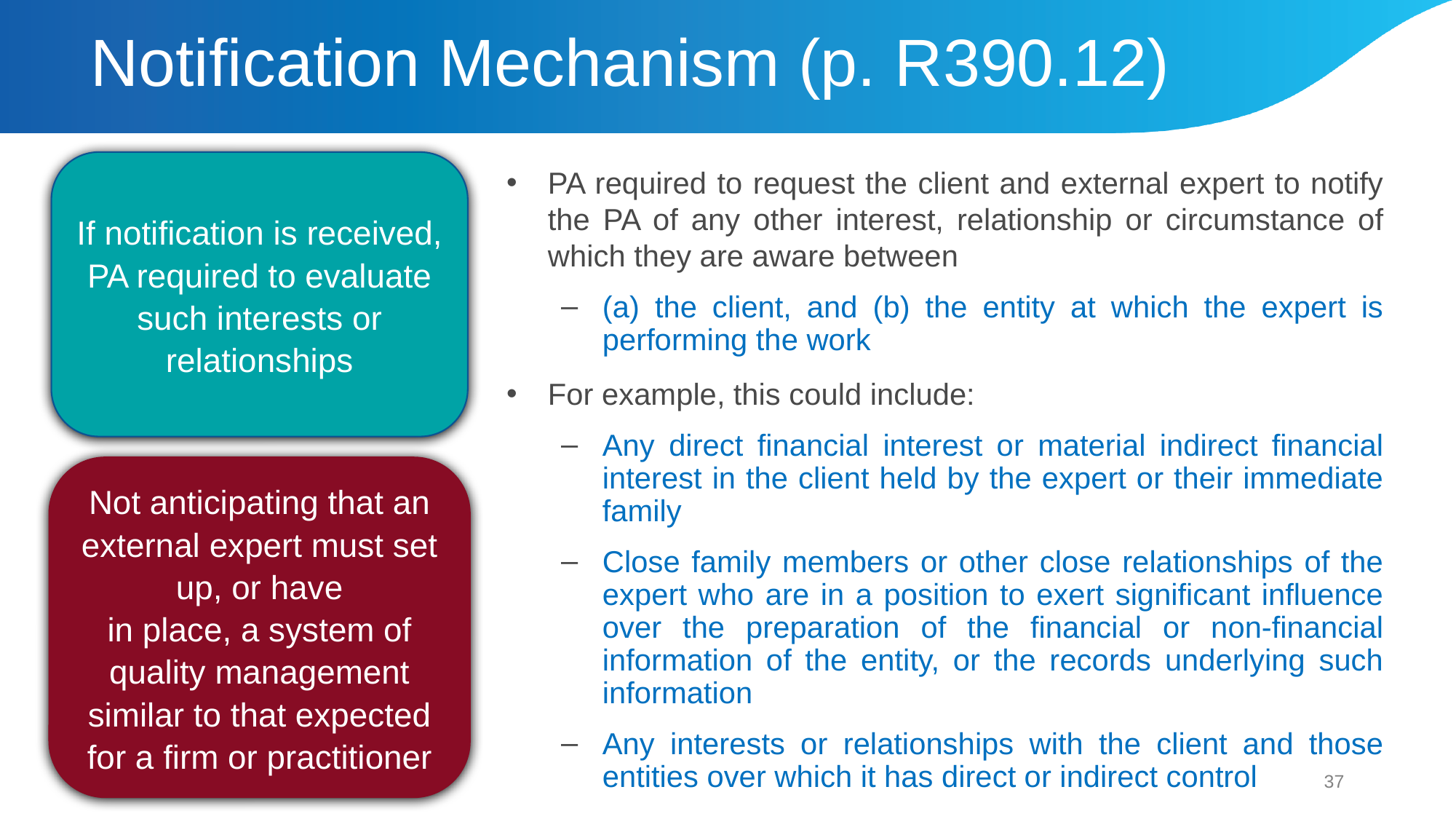

# Notification Mechanism (p. R390.12)
If notification is received, PA required to evaluate such interests or relationships
PA required to request the client and external expert to notify the PA of any other interest, relationship or circumstance of which they are aware between
(a) the client, and (b) the entity at which the expert is performing the work
For example, this could include:
Any direct financial interest or material indirect financial interest in the client held by the expert or their immediate family
Close family members or other close relationships of the expert who are in a position to exert significant influence over the preparation of the financial or non-financial information of the entity, or the records underlying such information
Any interests or relationships with the client and those entities over which it has direct or indirect control
Not anticipating that an external expert must set up, or have
in place, a system of quality management similar to that expected for a firm or practitioner
37